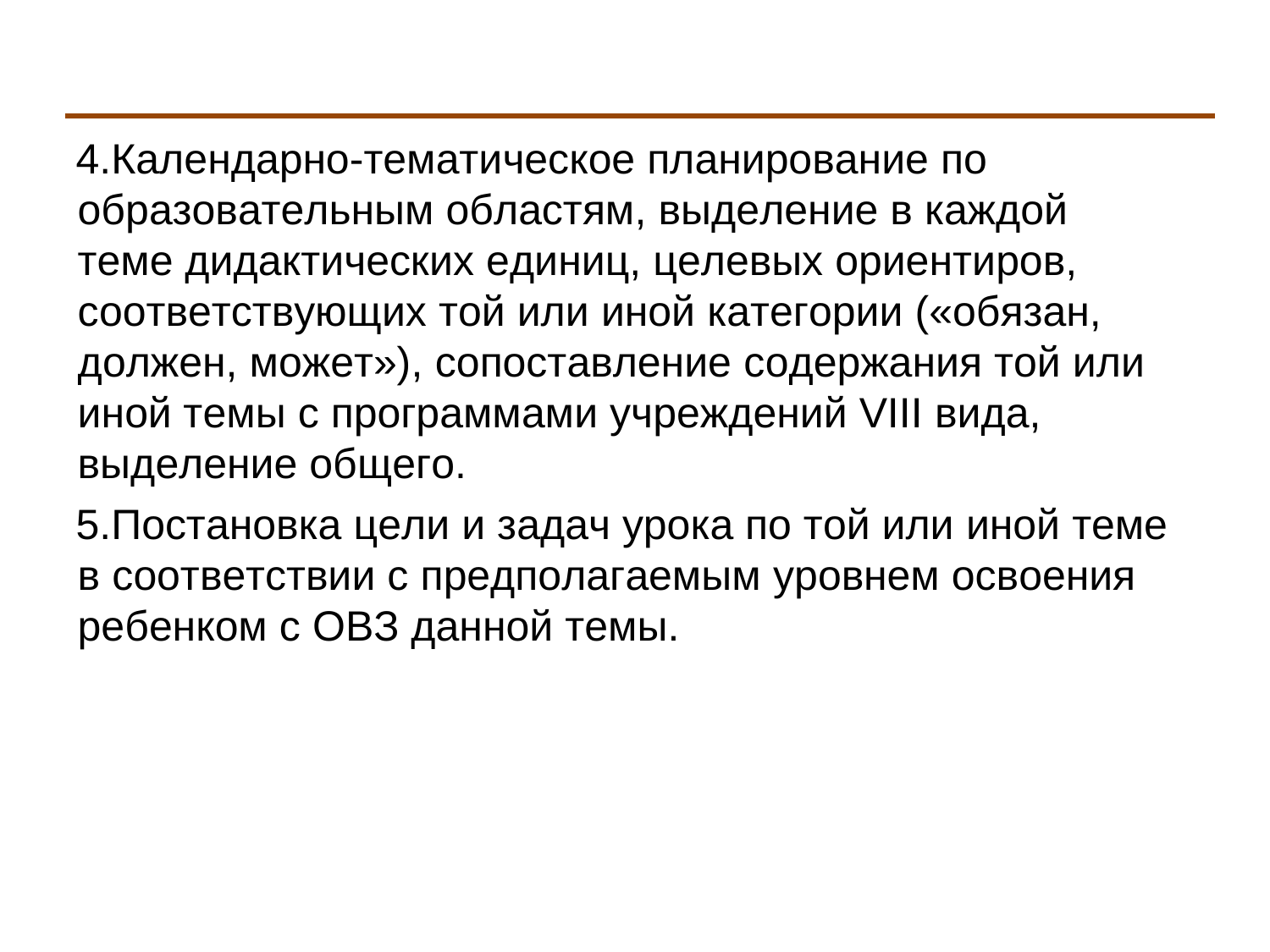

Календарно-тематическое планирование по образовательным областям, выделение в каждой теме дидактических единиц, целевых ориентиров, соответствующих той или иной категории («обязан, должен, может»), сопоставление содержания той или иной темы с программами учреждений VIII вида, выделение общего.
Постановка цели и задач урока по той или иной теме в соответствии с предполагаемым уровнем освоения ребенком с ОВЗ данной темы.